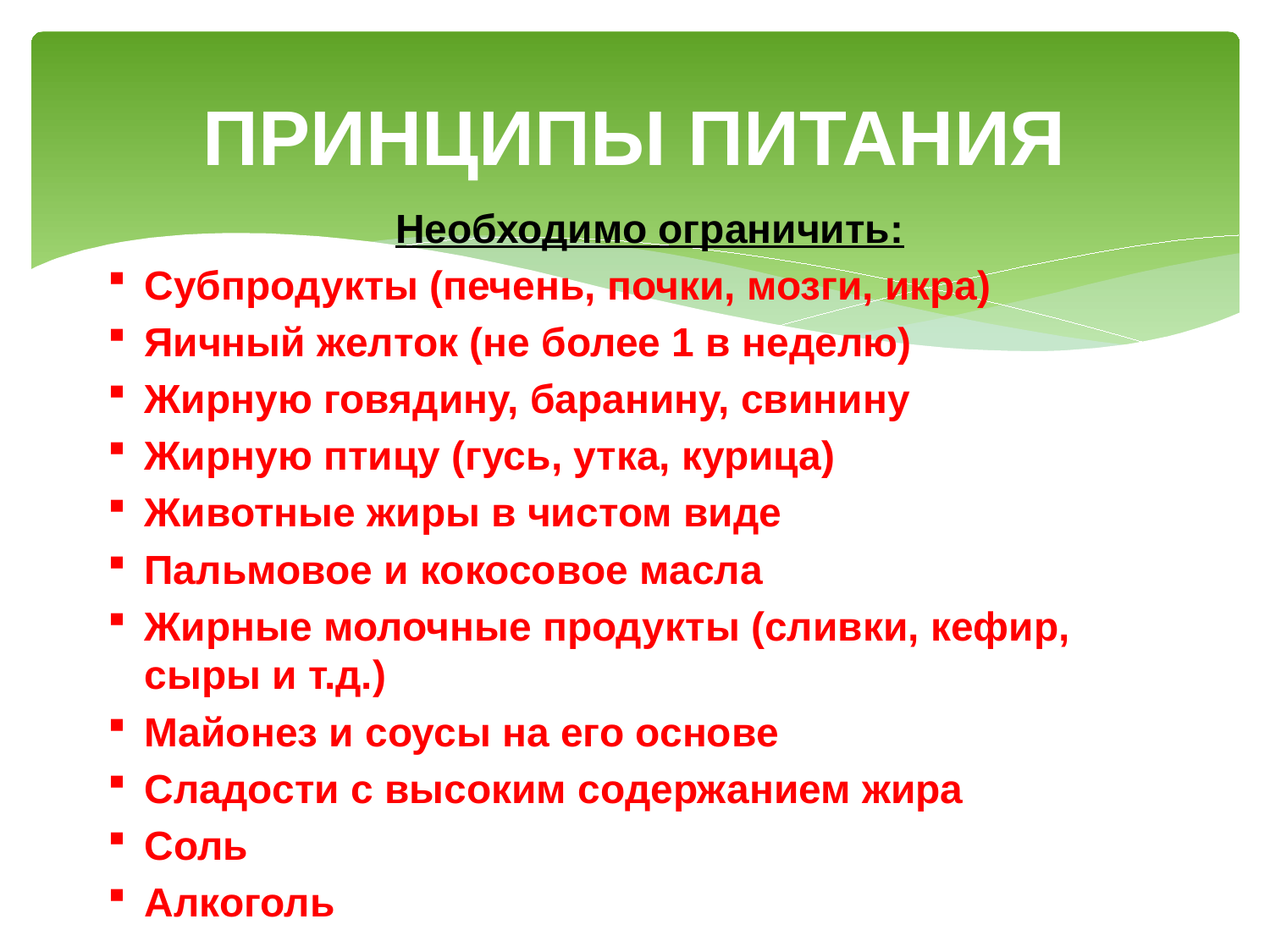

# ПРИНЦИПЫ ПИТАНИЯ
Необходимо ограничить:
Субпродукты (печень, почки, мозги, икра)
Яичный желток (не более 1 в неделю)
Жирную говядину, баранину, свинину
Жирную птицу (гусь, утка, курица)
Животные жиры в чистом виде
Пальмовое и кокосовое масла
Жирные молочные продукты (сливки, кефир, сыры и т.д.)
Майонез и соусы на его основе
Сладости с высоким содержанием жира
Соль
Алкоголь